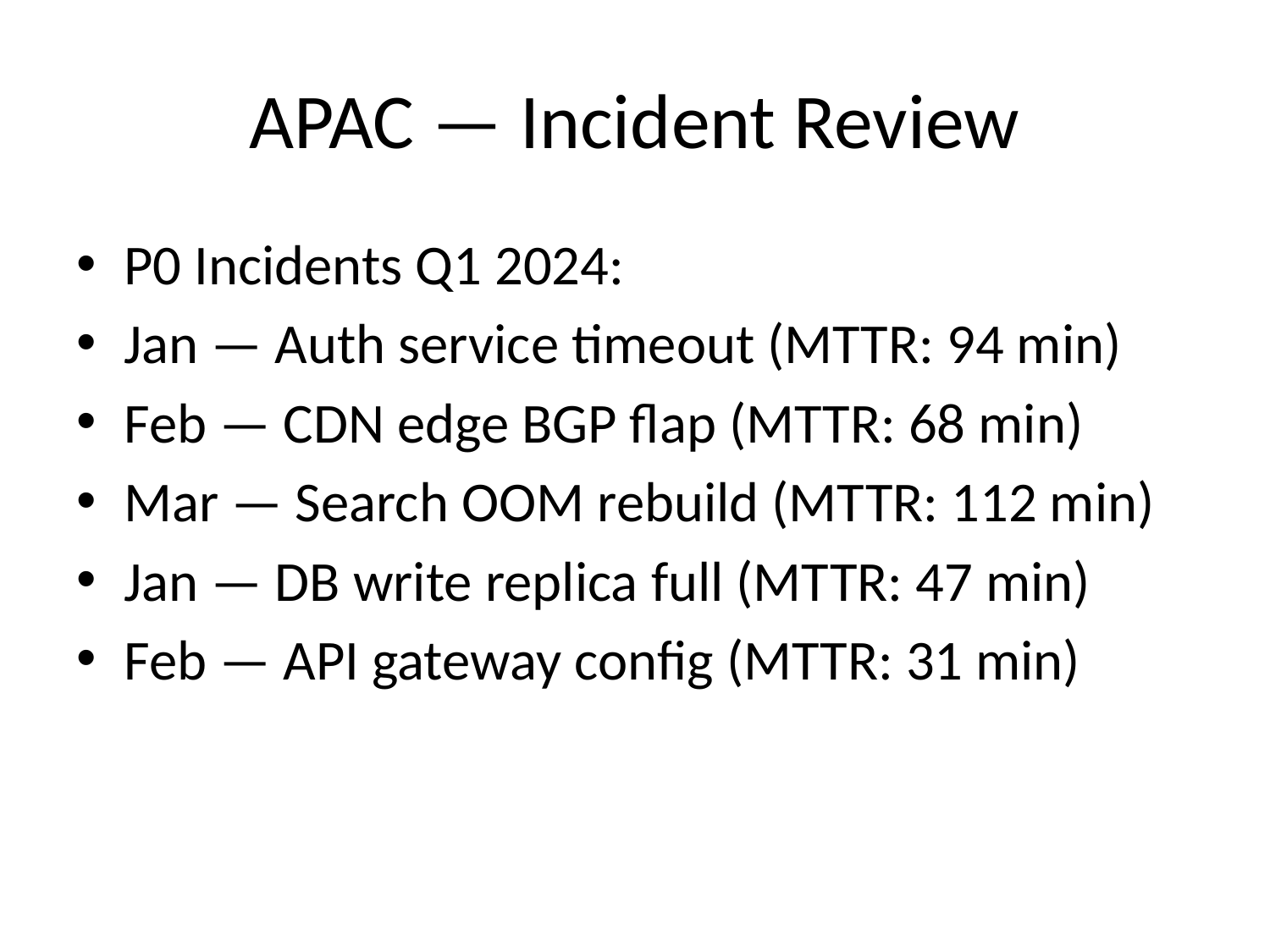

# APAC — Incident Review
P0 Incidents Q1 2024:
Jan — Auth service timeout (MTTR: 94 min)
Feb — CDN edge BGP flap (MTTR: 68 min)
Mar — Search OOM rebuild (MTTR: 112 min)
Jan — DB write replica full (MTTR: 47 min)
Feb — API gateway config (MTTR: 31 min)